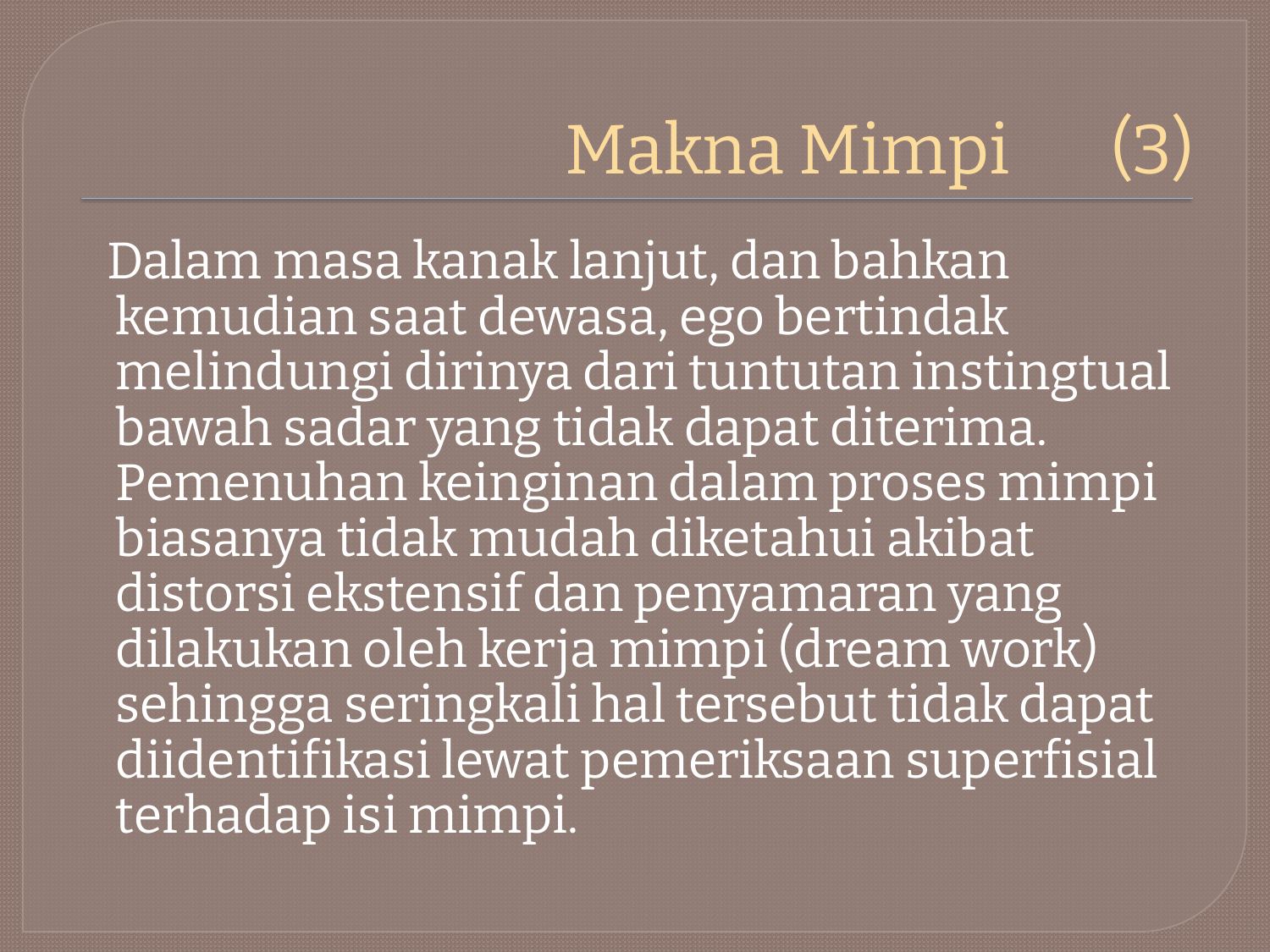

# Makna Mimpi					(3)
   Dalam masa kanak lanjut, dan bahkan kemudian saat dewasa, ego bertindak melindungi dirinya dari tuntutan instingtual bawah sadar yang tidak dapat diterima. Pemenuhan keinginan dalam proses mimpi biasanya tidak mudah diketahui akibat distorsi ekstensif dan penyamaran yang dilakukan oleh kerja mimpi (dream work) sehingga seringkali hal tersebut tidak dapat diidentifikasi lewat pemeriksaan superfisial terhadap isi mimpi.